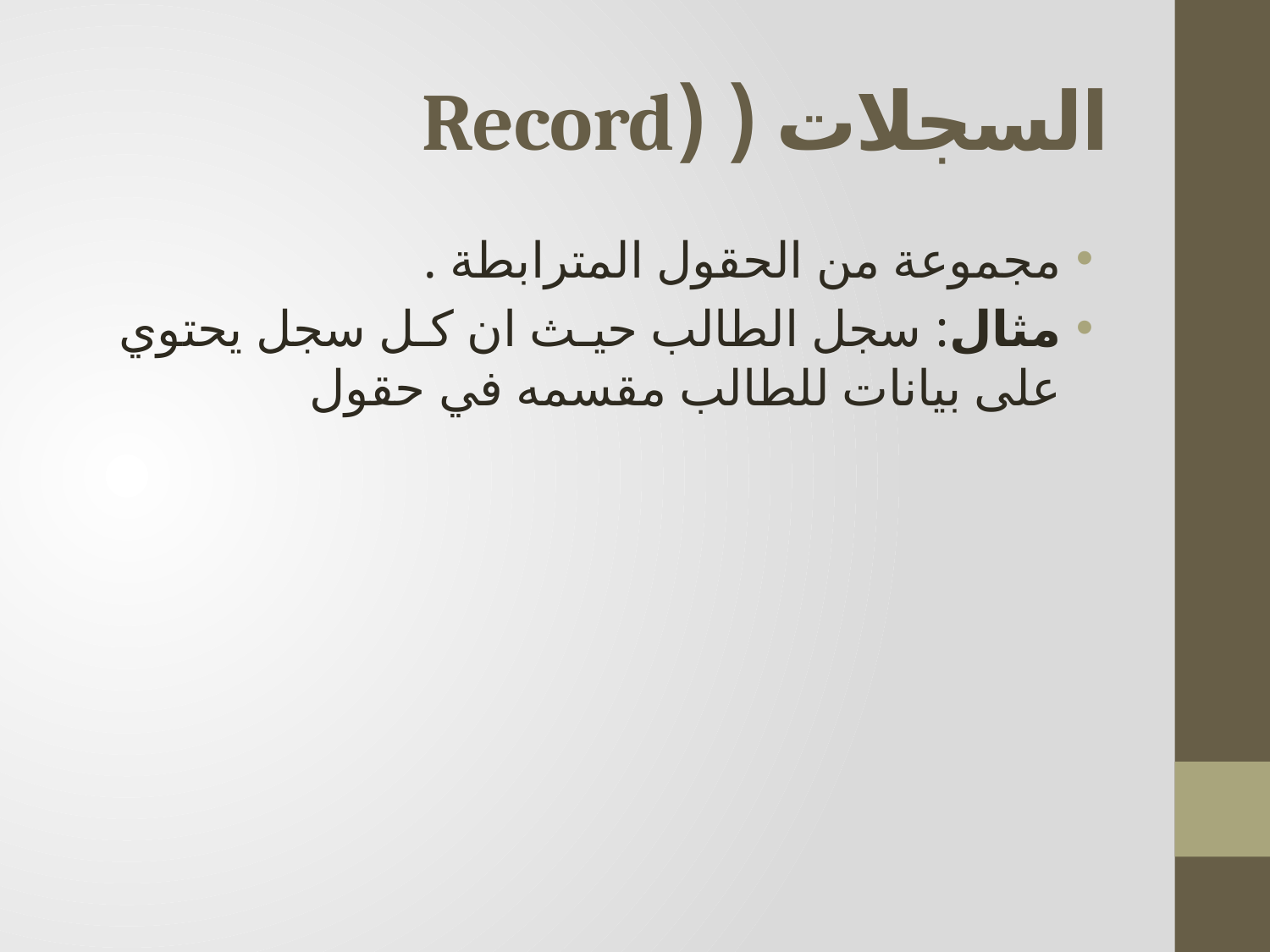

# السجلات ( (Record
مجموعة من الحقول المترابطة .
مثال: سجل الطالب حيـث ان كـل سجل يحتوي على بيانات للطالب مقسمه في حقول